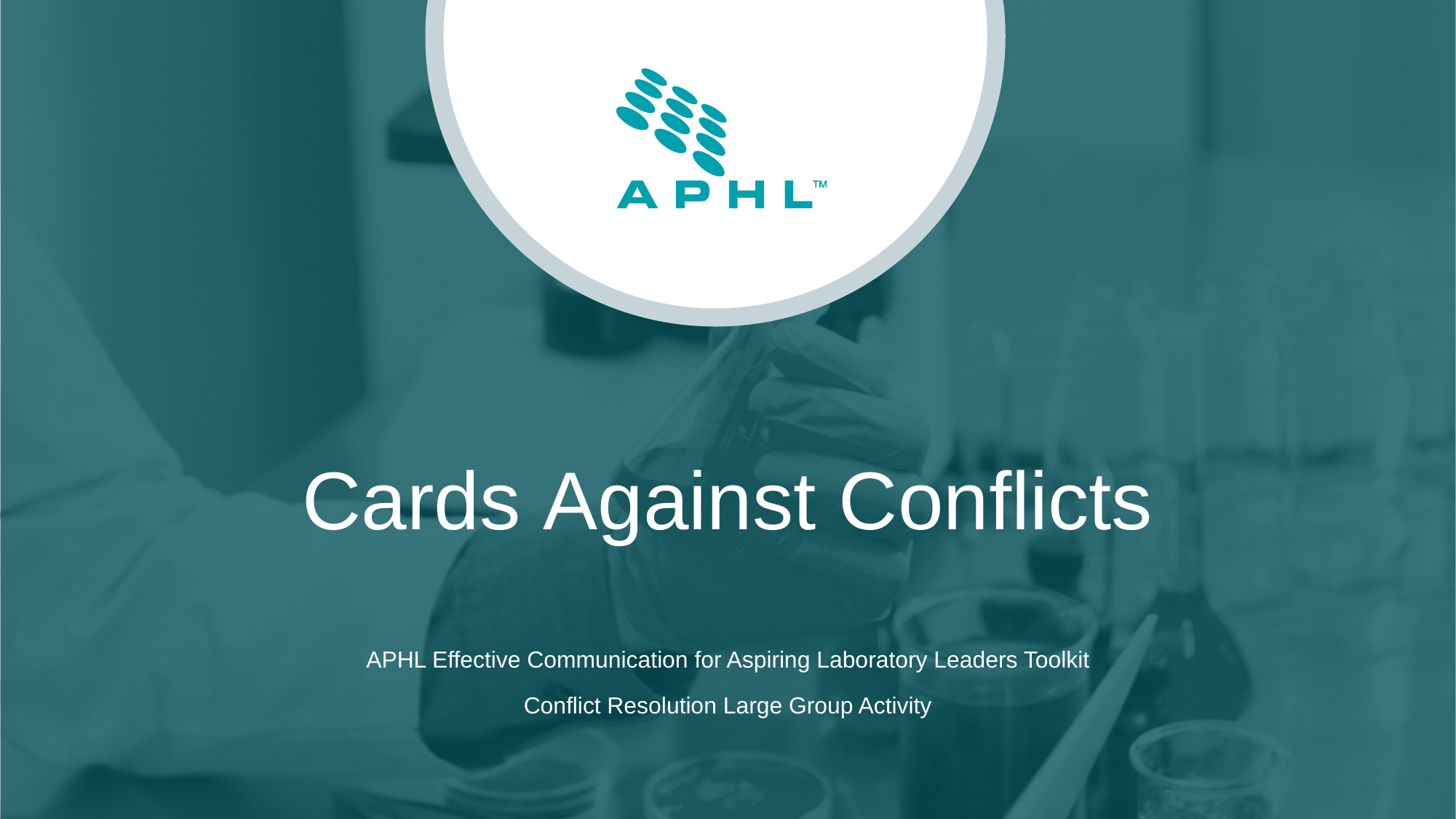

# Cards Against Conflicts
APHL Effective Communication for Aspiring Laboratory Leaders Toolkit
Conflict Resolution Large Group Activity